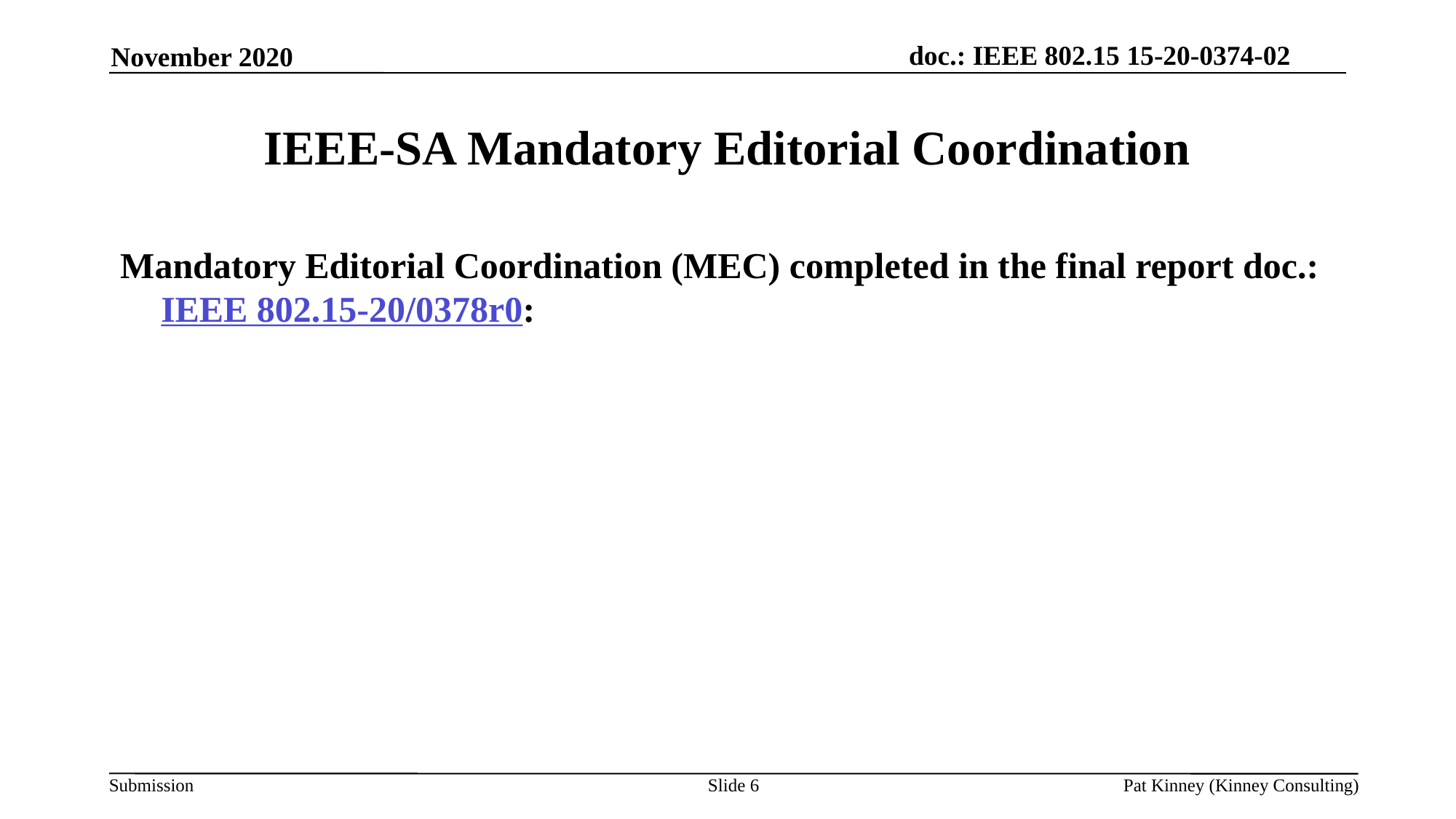

November 2020
IEEE-SA Mandatory Editorial Coordination
Mandatory Editorial Coordination (MEC) completed in the final report doc.: IEEE 802.15-20/0378r0:
Slide 6
Pat Kinney (Kinney Consulting)